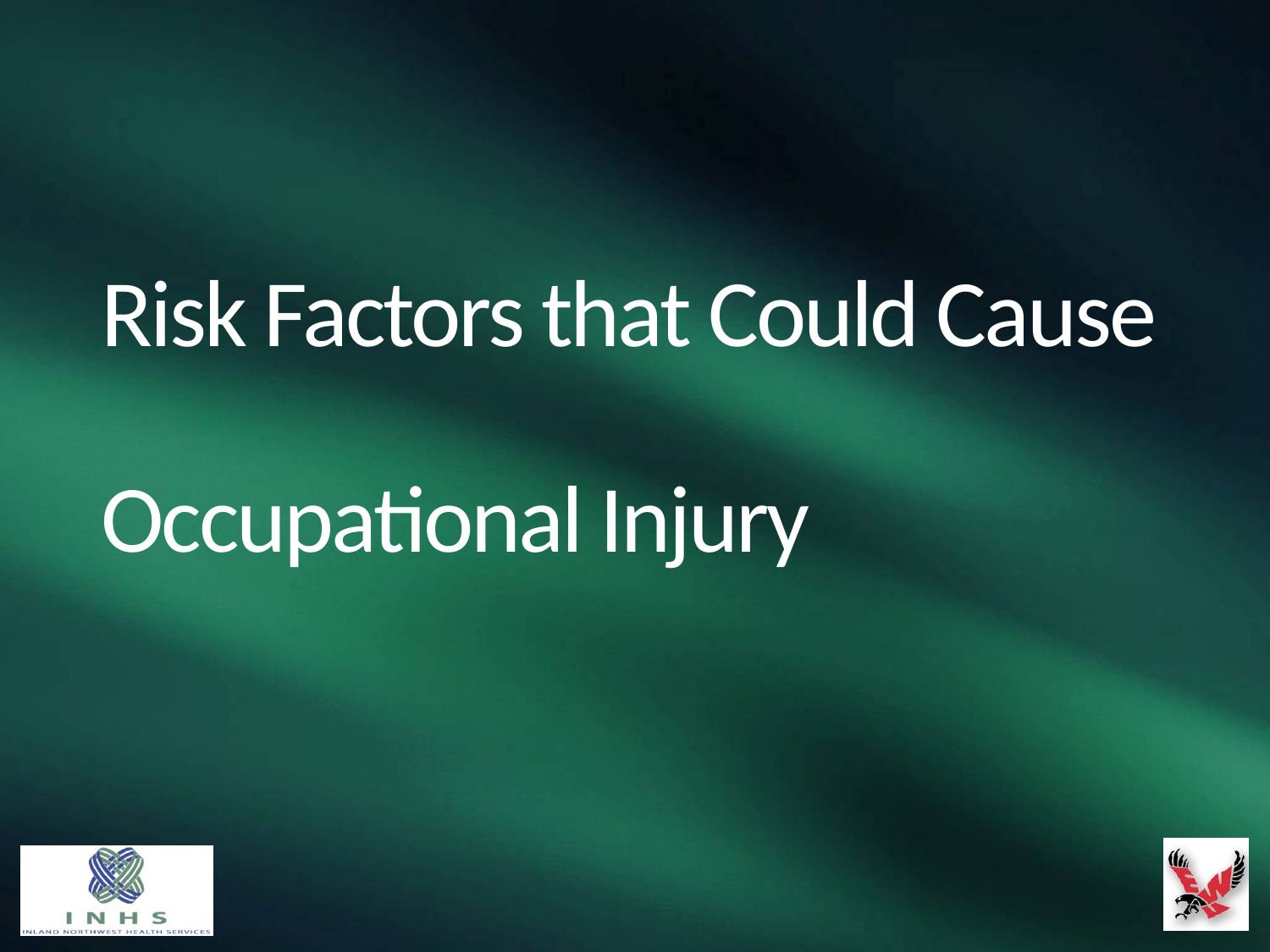

# Risk Factors that Could Cause Occupational Injury